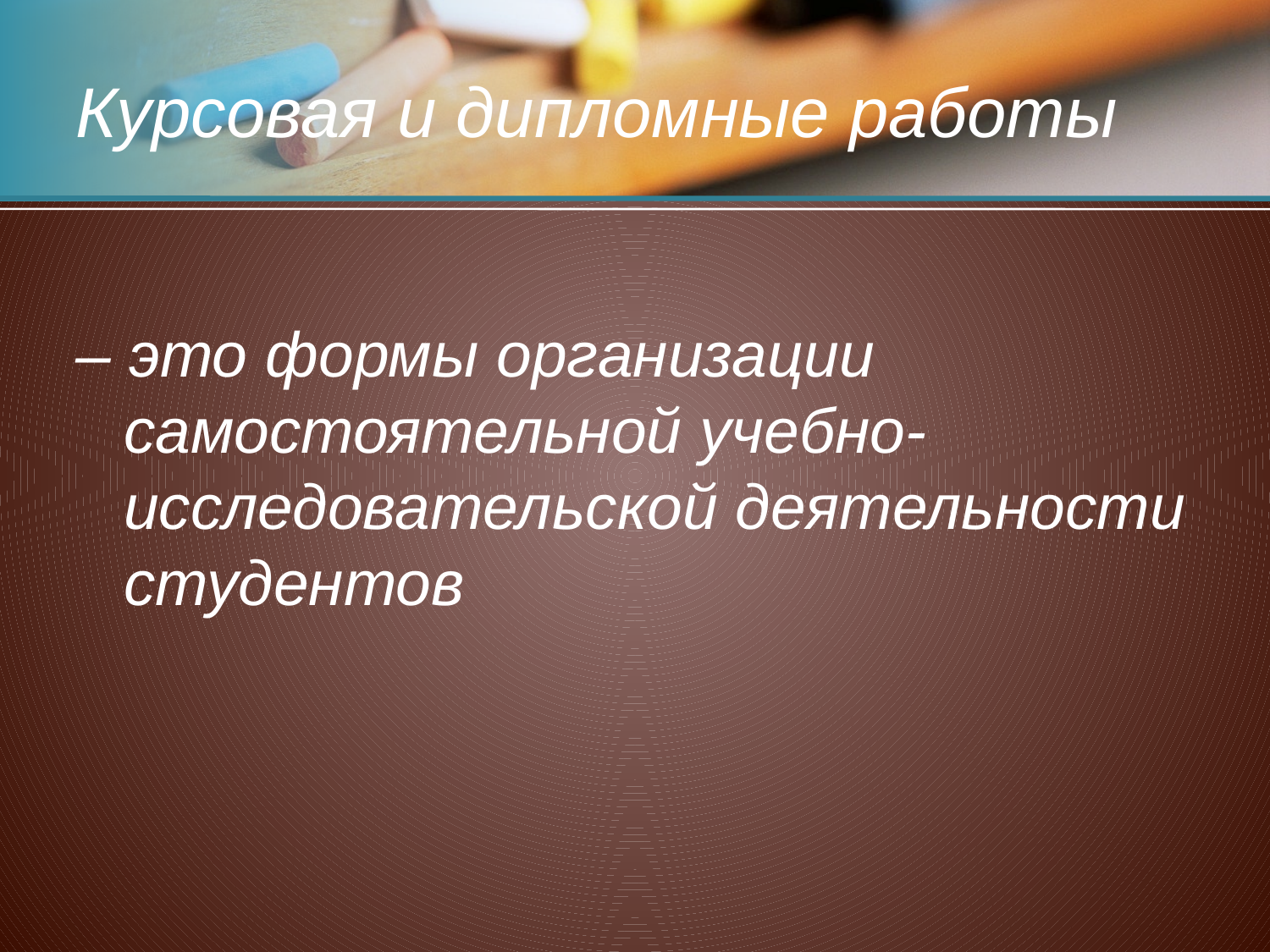

# Курсовая и дипломные работы
– это формы организации самостоятельной учебно-исследовательской деятельности студентов